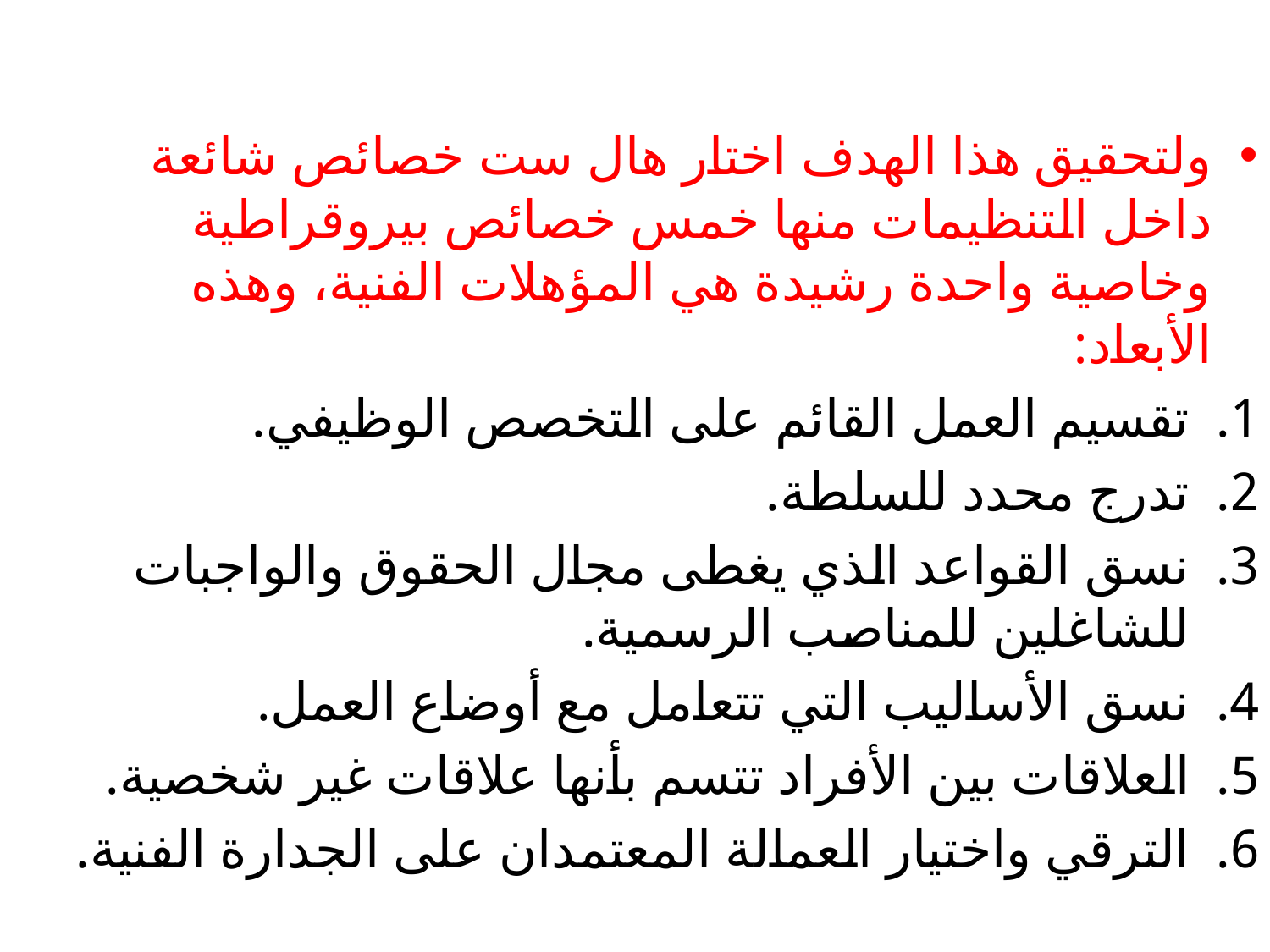

#
ولتحقيق هذا الهدف اختار هال ست خصائص شائعة داخل التنظيمات منها خمس خصائص بيروقراطية وخاصية واحدة رشيدة هي المؤهلات الفنية، وهذه الأبعاد:
تقسيم العمل القائم على التخصص الوظيفي.
تدرج محدد للسلطة.
نسق القواعد الذي يغطى مجال الحقوق والواجبات للشاغلين للمناصب الرسمية.
نسق الأساليب التي تتعامل مع أوضاع العمل.
العلاقات بين الأفراد تتسم بأنها علاقات غير شخصية.
الترقي واختيار العمالة المعتمدان على الجدارة الفنية.